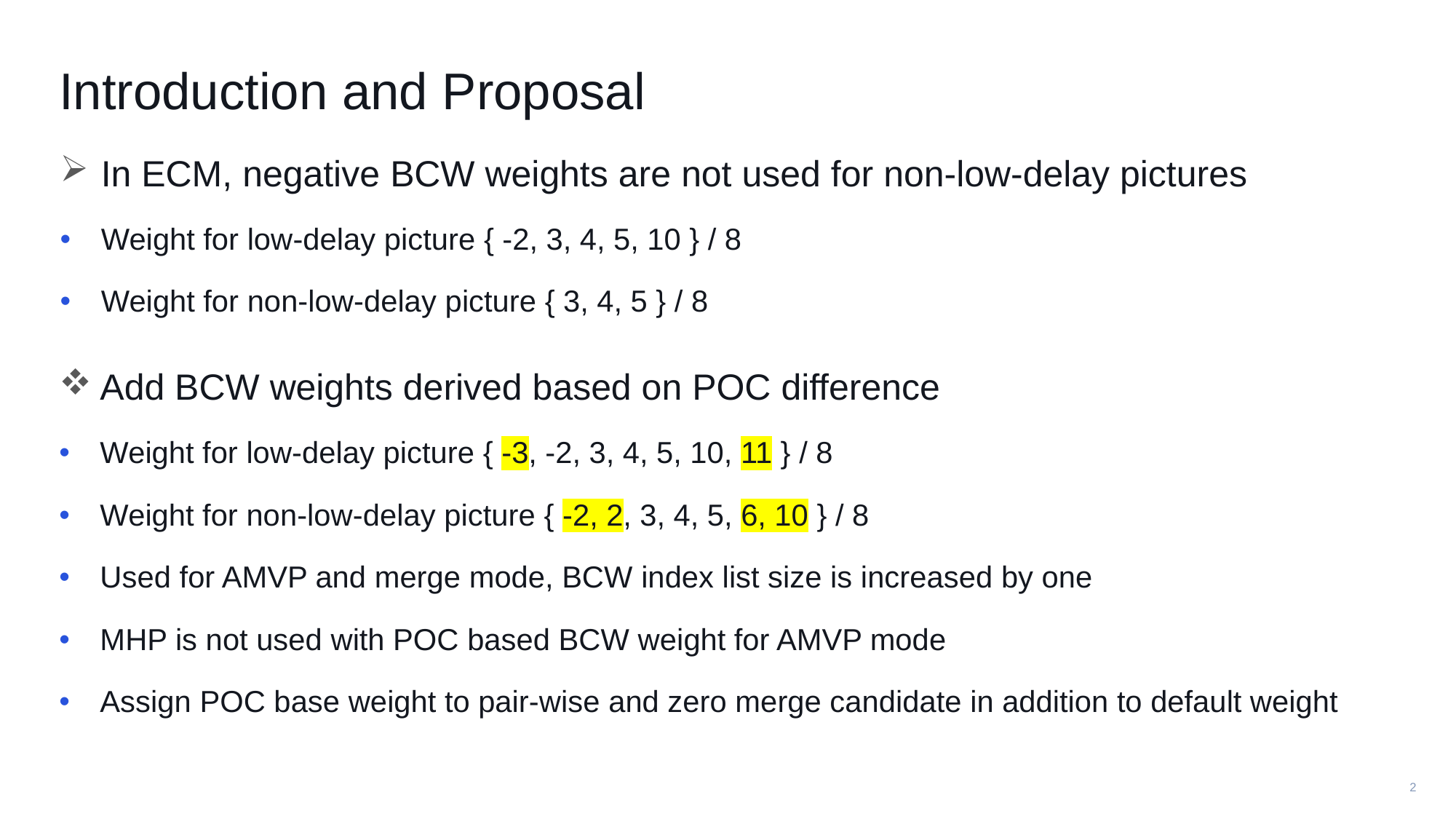

# Introduction and Proposal
In ECM, negative BCW weights are not used for non-low-delay pictures
Weight for low-delay picture { -2, 3, 4, 5, 10 } / 8
Weight for non-low-delay picture { 3, 4, 5 } / 8
Add BCW weights derived based on POC difference
Weight for low-delay picture { -3, -2, 3, 4, 5, 10, 11 } / 8
Weight for non-low-delay picture { -2, 2, 3, 4, 5, 6, 10 } / 8
Used for AMVP and merge mode, BCW index list size is increased by one
MHP is not used with POC based BCW weight for AMVP mode
Assign POC base weight to pair-wise and zero merge candidate in addition to default weight